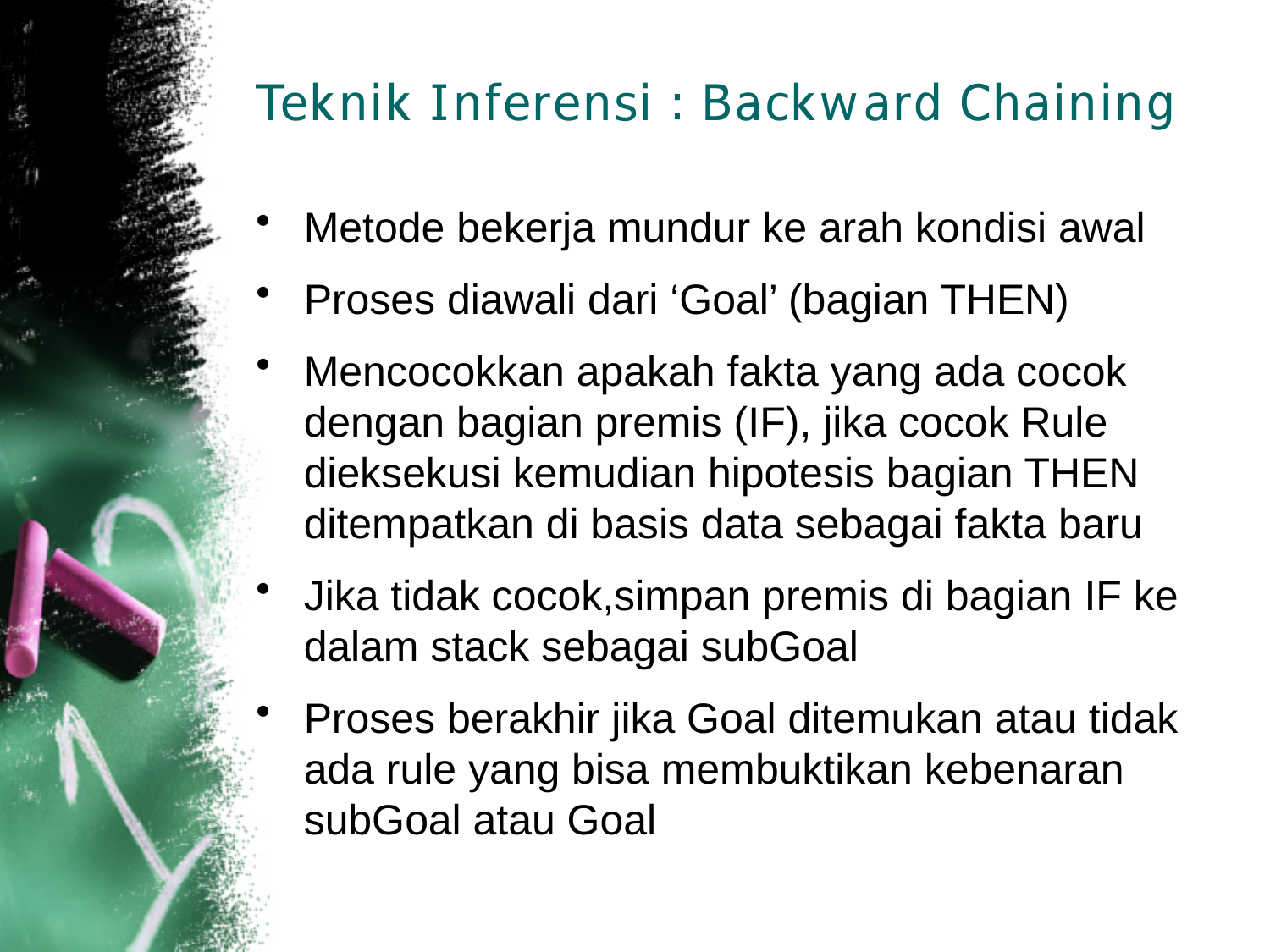

# Teknik Inferensi : Backward Chaining
Metode bekerja mundur ke arah kondisi awal
Proses diawali dari ‘Goal’ (bagian THEN)
Mencocokkan apakah fakta yang ada cocok dengan bagian premis (IF), jika cocok Rule dieksekusi kemudian hipotesis bagian THEN ditempatkan di basis data sebagai fakta baru
Jika tidak cocok,simpan premis di bagian IF ke dalam stack sebagai subGoal
Proses berakhir jika Goal ditemukan atau tidak ada rule yang bisa membuktikan kebenaran subGoal atau Goal